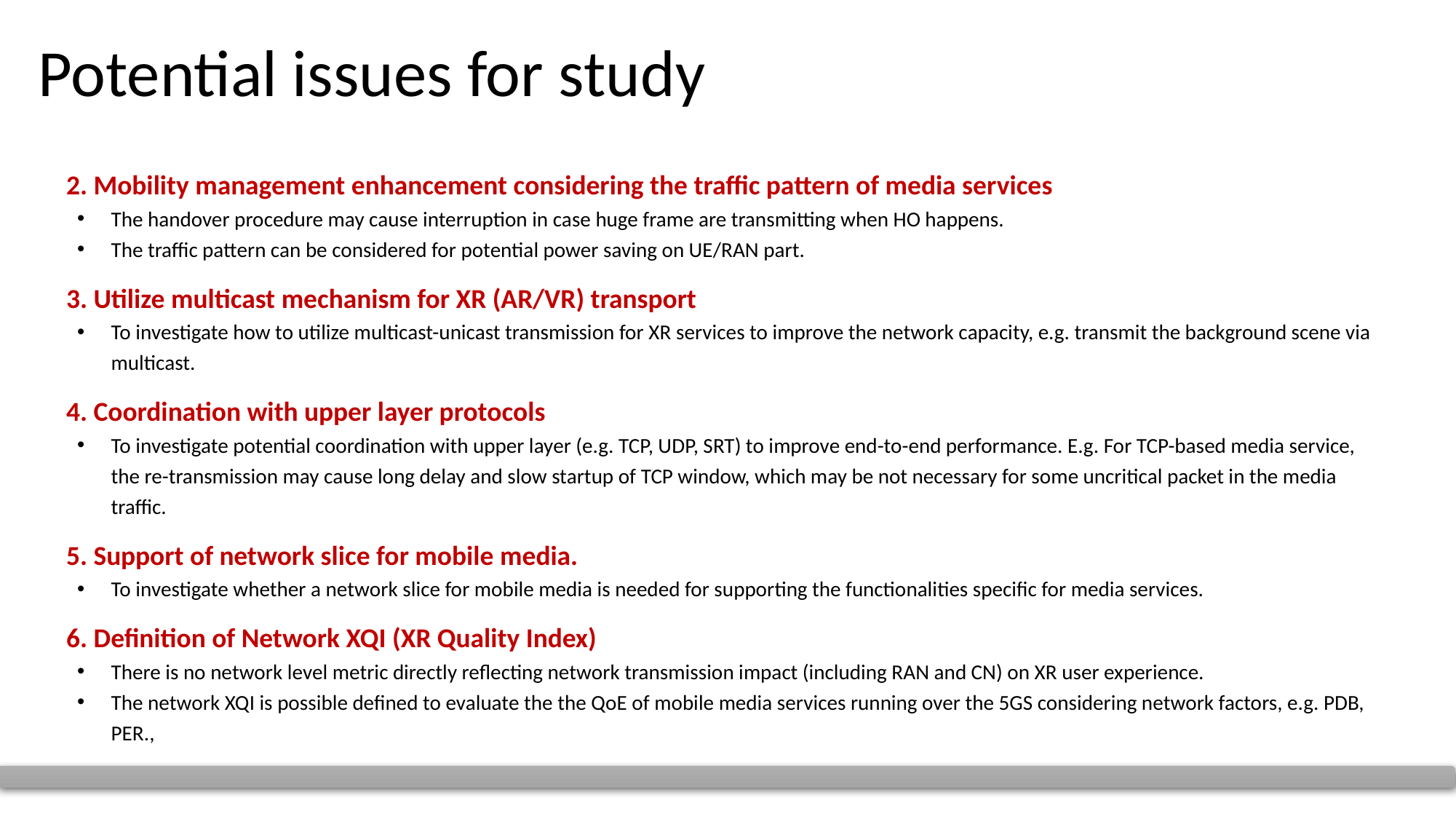

# Potential issues for study
2. Mobility management enhancement considering the traffic pattern of media services
The handover procedure may cause interruption in case huge frame are transmitting when HO happens.
The traffic pattern can be considered for potential power saving on UE/RAN part.
3. Utilize multicast mechanism for XR (AR/VR) transport
To investigate how to utilize multicast-unicast transmission for XR services to improve the network capacity, e.g. transmit the background scene via multicast.
4. Coordination with upper layer protocols
To investigate potential coordination with upper layer (e.g. TCP, UDP, SRT) to improve end-to-end performance. E.g. For TCP-based media service, the re-transmission may cause long delay and slow startup of TCP window, which may be not necessary for some uncritical packet in the media traffic.
5. Support of network slice for mobile media.
To investigate whether a network slice for mobile media is needed for supporting the functionalities specific for media services.
6. Definition of Network XQI (XR Quality Index)
There is no network level metric directly reflecting network transmission impact (including RAN and CN) on XR user experience.
The network XQI is possible defined to evaluate the the QoE of mobile media services running over the 5GS considering network factors, e.g. PDB, PER.,